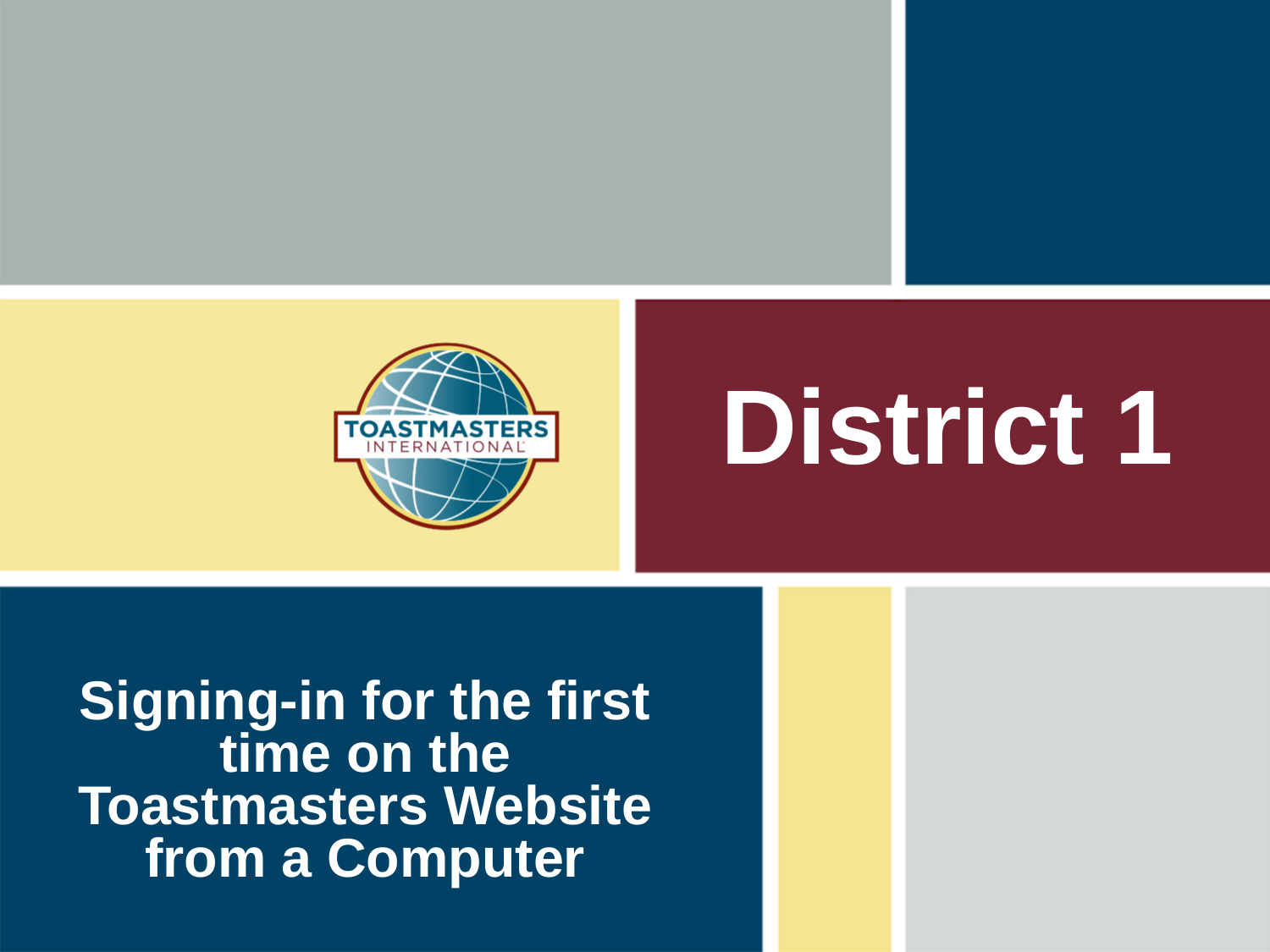

District 1
# Signing-in for the first time on the Toastmasters Website from a Computer